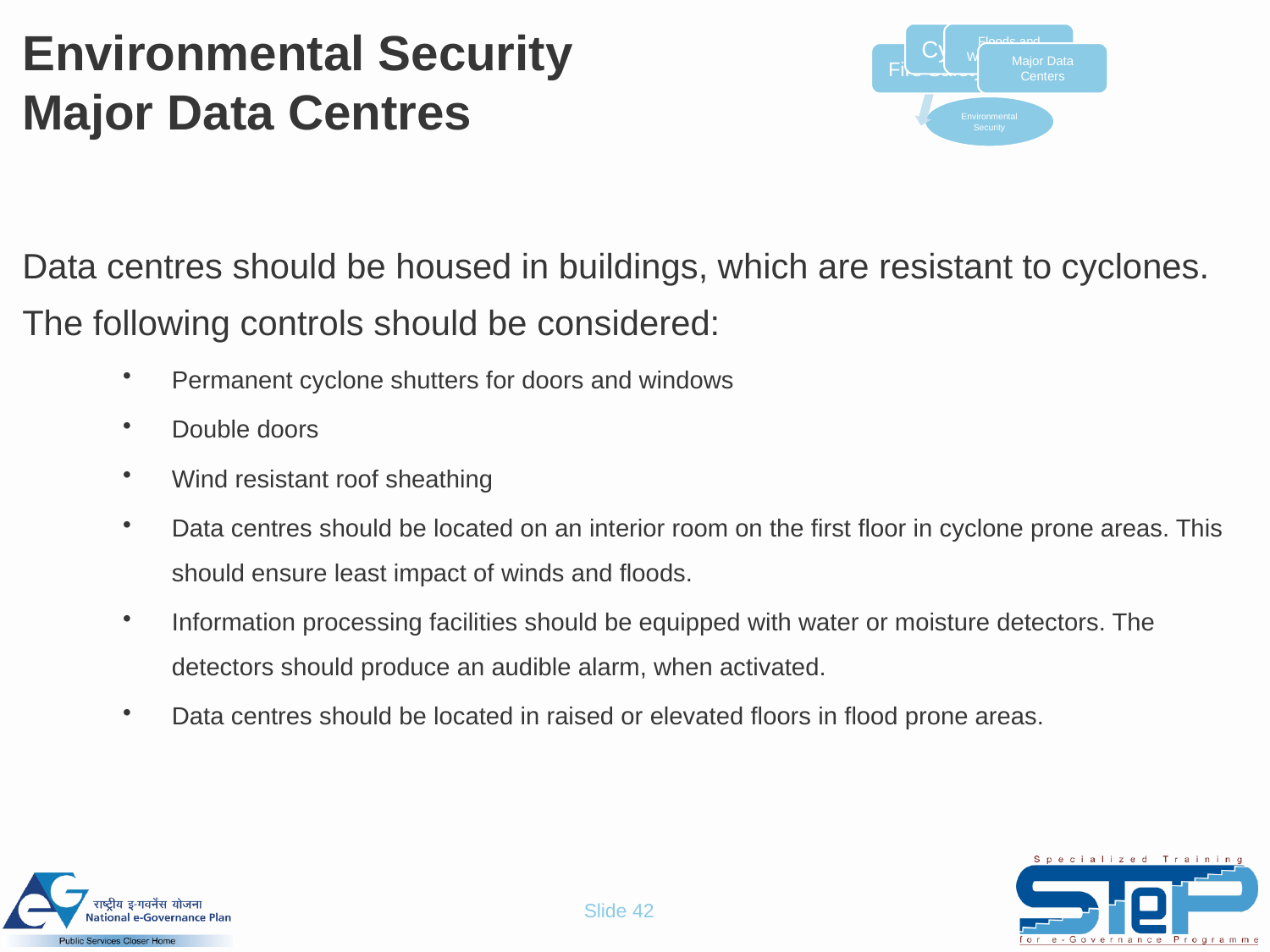

# Environmental Security Major Data Centres
Environmental Security
Fire Safety
Cyclones
Data centres should be housed in buildings, which are resistant to cyclones.
The following controls should be considered:
Permanent cyclone shutters for doors and windows
Double doors
Wind resistant roof sheathing
Data centres should be located on an interior room on the first floor in cyclone prone areas. This should ensure least impact of winds and floods.
Information processing facilities should be equipped with water or moisture detectors. The detectors should produce an audible alarm, when activated.
Data centres should be located in raised or elevated floors in flood prone areas.